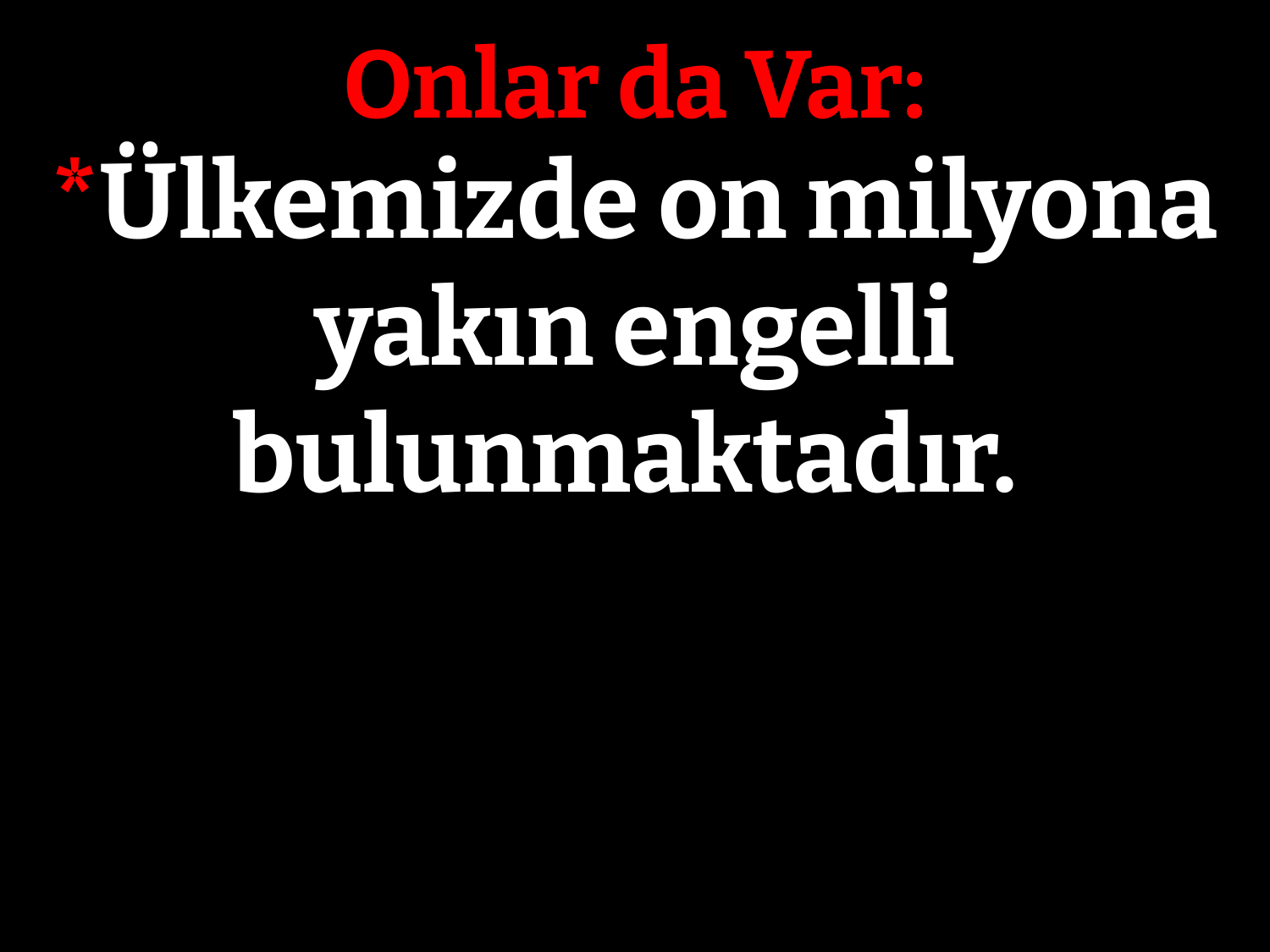

Onlar da Var:
*Ülkemizde on milyona yakın engelli bulunmaktadır.
#